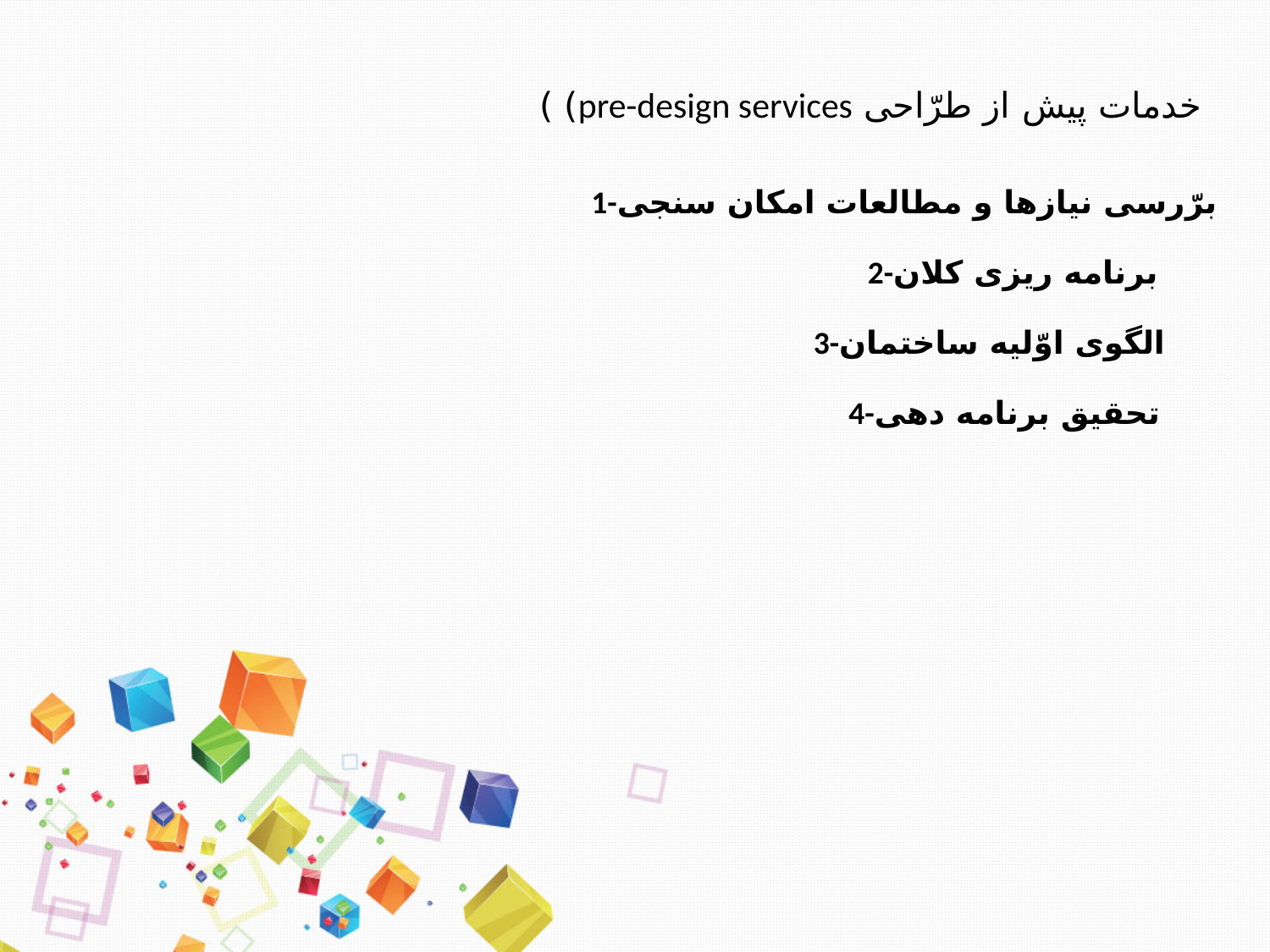

خدمات پیش از طرّاحی pre-design services) )
1-برّرسی نیازها و مطالعات امکان سنجی
2-برنامه ریزی کلان
3-الگوی اوّلیه ساختمان
4-تحقیق برنامه دهی